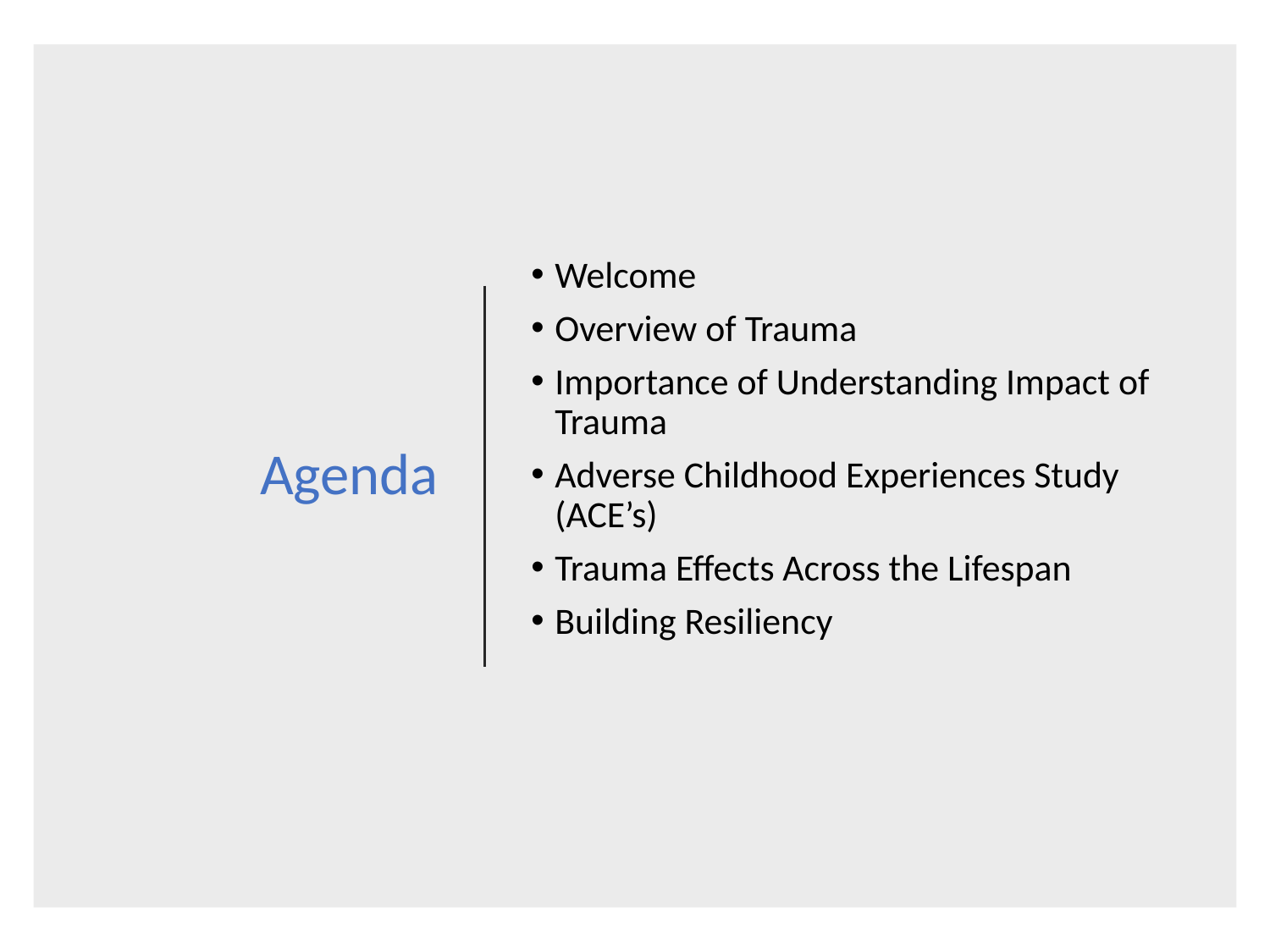

# Agenda
Welcome
Overview of Trauma
Importance of Understanding Impact of Trauma
Adverse Childhood Experiences Study (ACE’s)
Trauma Effects Across the Lifespan
Building Resiliency